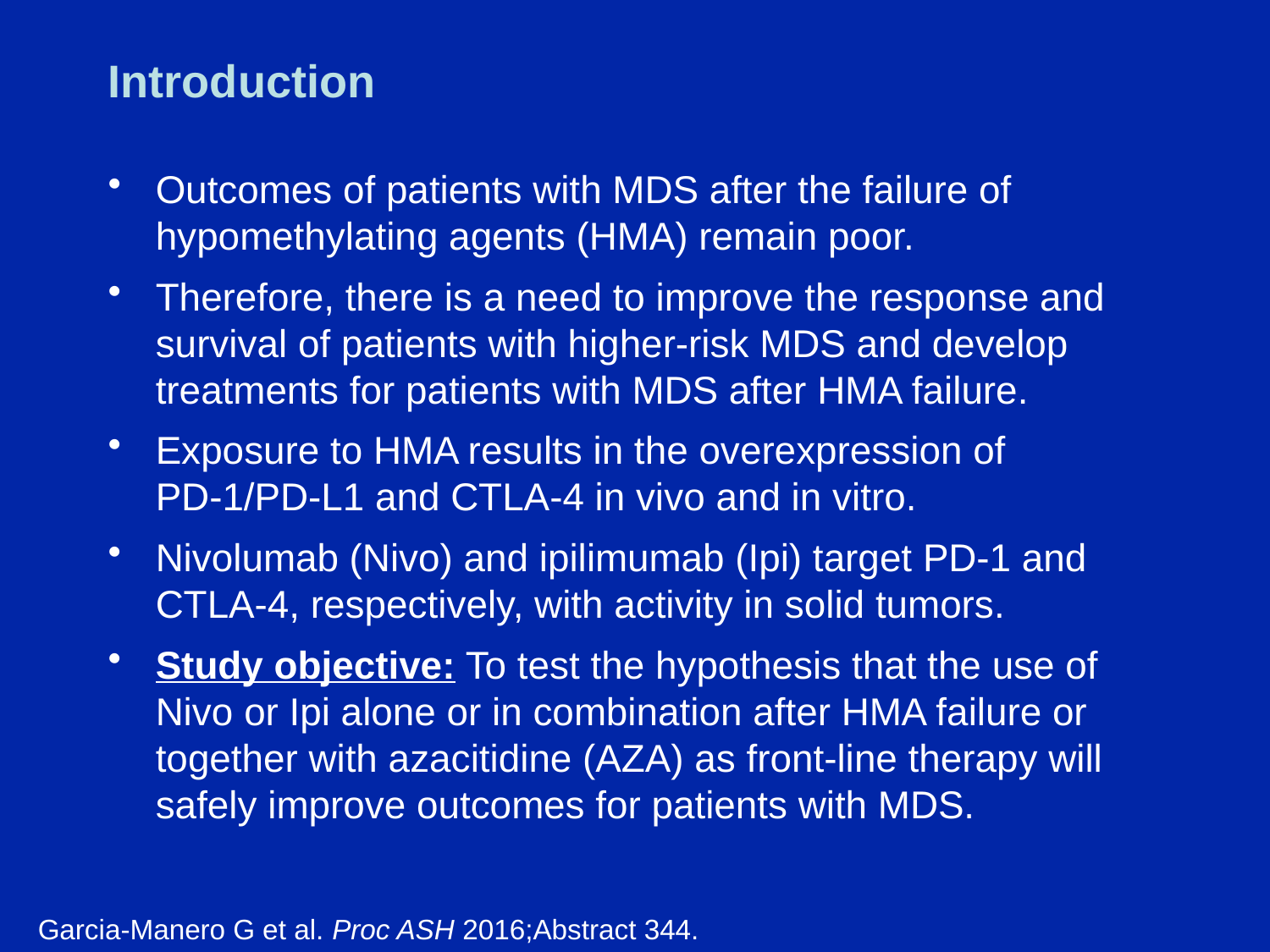

# Introduction
Outcomes of patients with MDS after the failure of  hypomethylating agents (HMA) remain poor.
Therefore, there is a need to improve the response and survival of patients with higher-risk MDS and develop treatments for patients with MDS after HMA failure.
Exposure to HMA results in the overexpression of
PD-1/PD-L1 and CTLA-4 in vivo and in vitro.
Nivolumab (Nivo) and ipilimumab (Ipi) target PD-1 and CTLA-4, respectively, with activity in solid tumors.
Study objective: To test the hypothesis that the use of Nivo or Ipi alone or in combination after HMA failure or together with azacitidine (AZA) as front-line therapy will safely improve outcomes for patients with MDS.
Garcia-Manero G et al. Proc ASH 2016;Abstract 344.